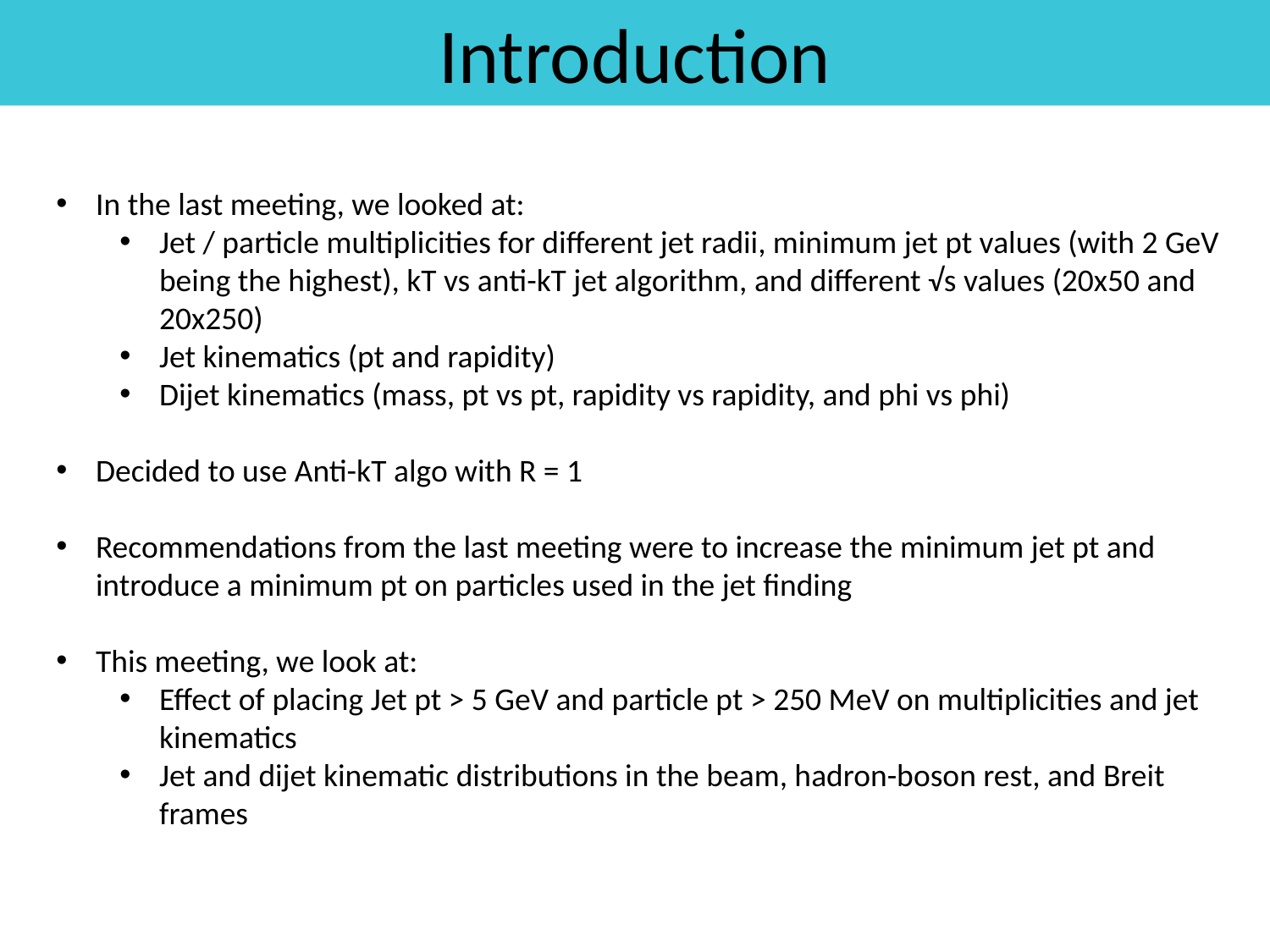

Introduction
In the last meeting, we looked at:
Jet / particle multiplicities for different jet radii, minimum jet pt values (with 2 GeV being the highest), kT vs anti-kT jet algorithm, and different √s values (20x50 and 20x250)
Jet kinematics (pt and rapidity)
Dijet kinematics (mass, pt vs pt, rapidity vs rapidity, and phi vs phi)

Decided to use Anti-kT algo with R = 1

Recommendations from the last meeting were to increase the minimum jet pt and introduce a minimum pt on particles used in the jet finding

This meeting, we look at:
Effect of placing Jet pt > 5 GeV and particle pt > 250 MeV on multiplicities and jet kinematics
Jet and dijet kinematic distributions in the beam, hadron-boson rest, and Breit frames